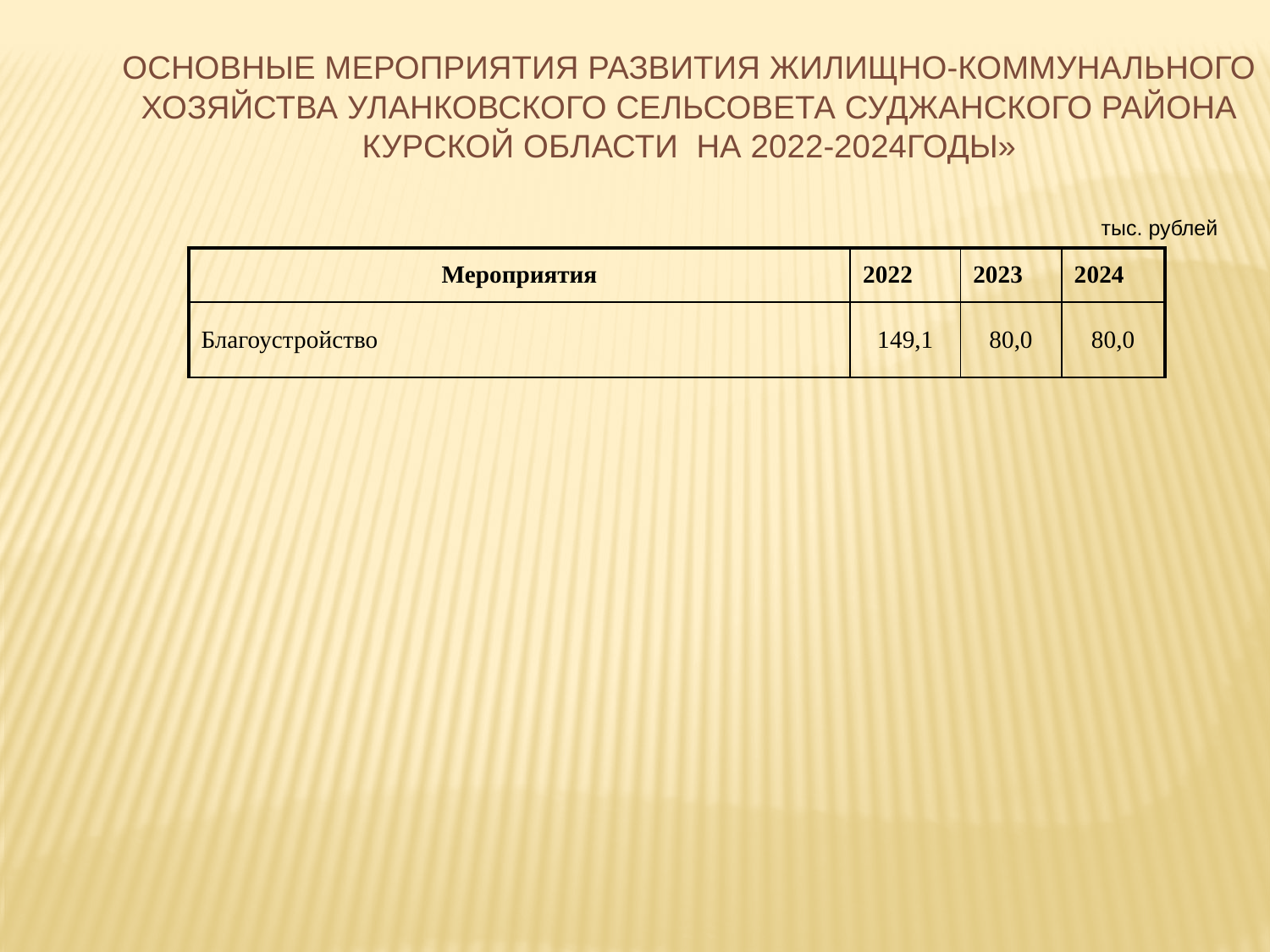

Основные мероприятия развития жилищно-коммунального хозяйства УЛАНКОВСКОГО сельсовета Суджанского района Курской области  на 2022-2024годы»
    тыс. рублей
| Мероприятия | 2022 | 2023 | 2024 |
| --- | --- | --- | --- |
| Благоустройство | 149,1 | 80,0 | 80,0 |